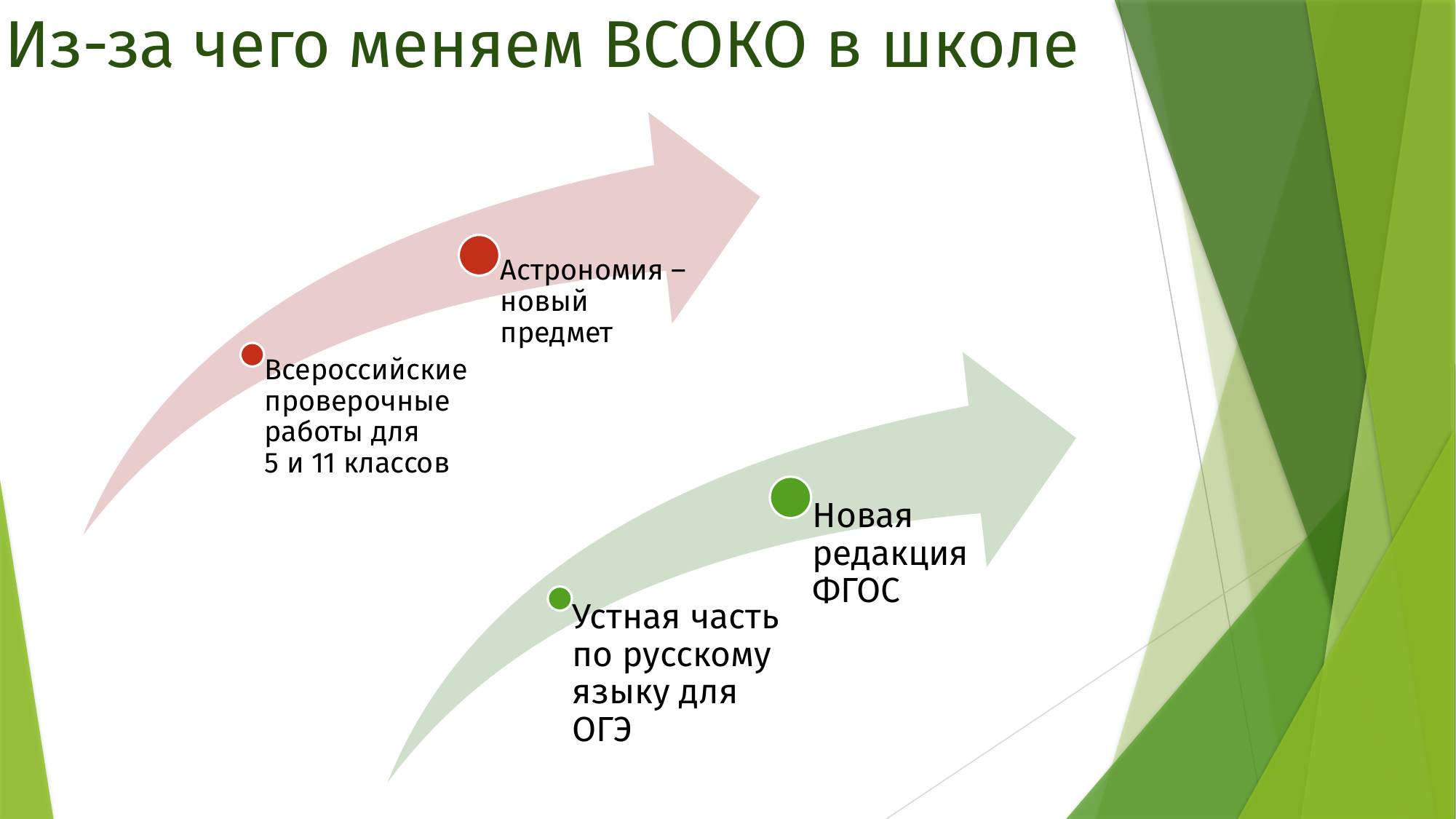

# Из-за чего меняем ВСОКО в школе
Всероссийские проверочные работы для
5 и 11 классов
Астрономия – 
новый предмет
Устная часть по русскому языку для ОГЭ
Новая редакция ФГОС